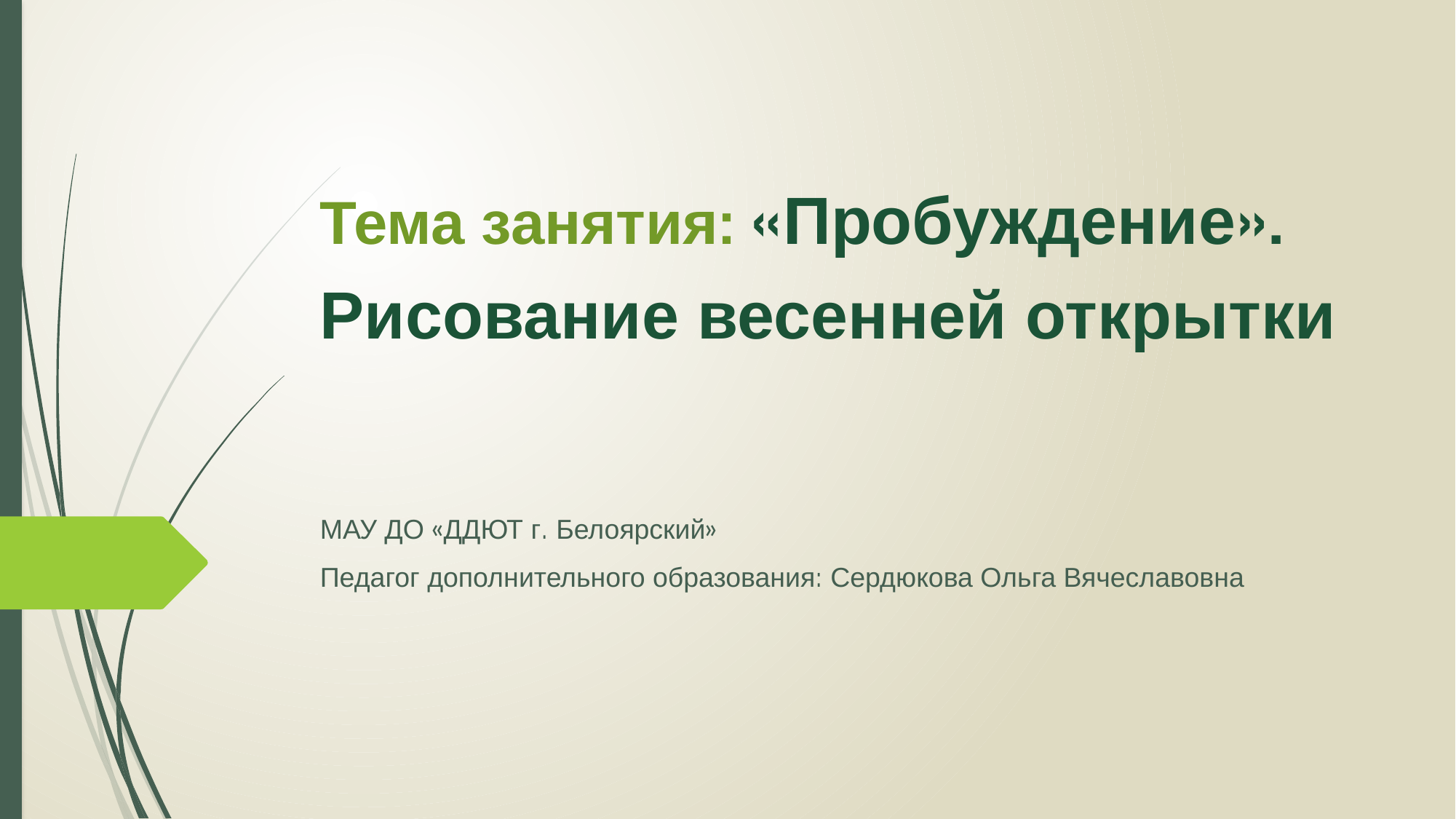

# Тема занятия: «Пробуждение». Рисование весенней открытки
МАУ ДО «ДДЮТ г. Белоярский»
Педагог дополнительного образования: Сердюкова Ольга Вячеславовна